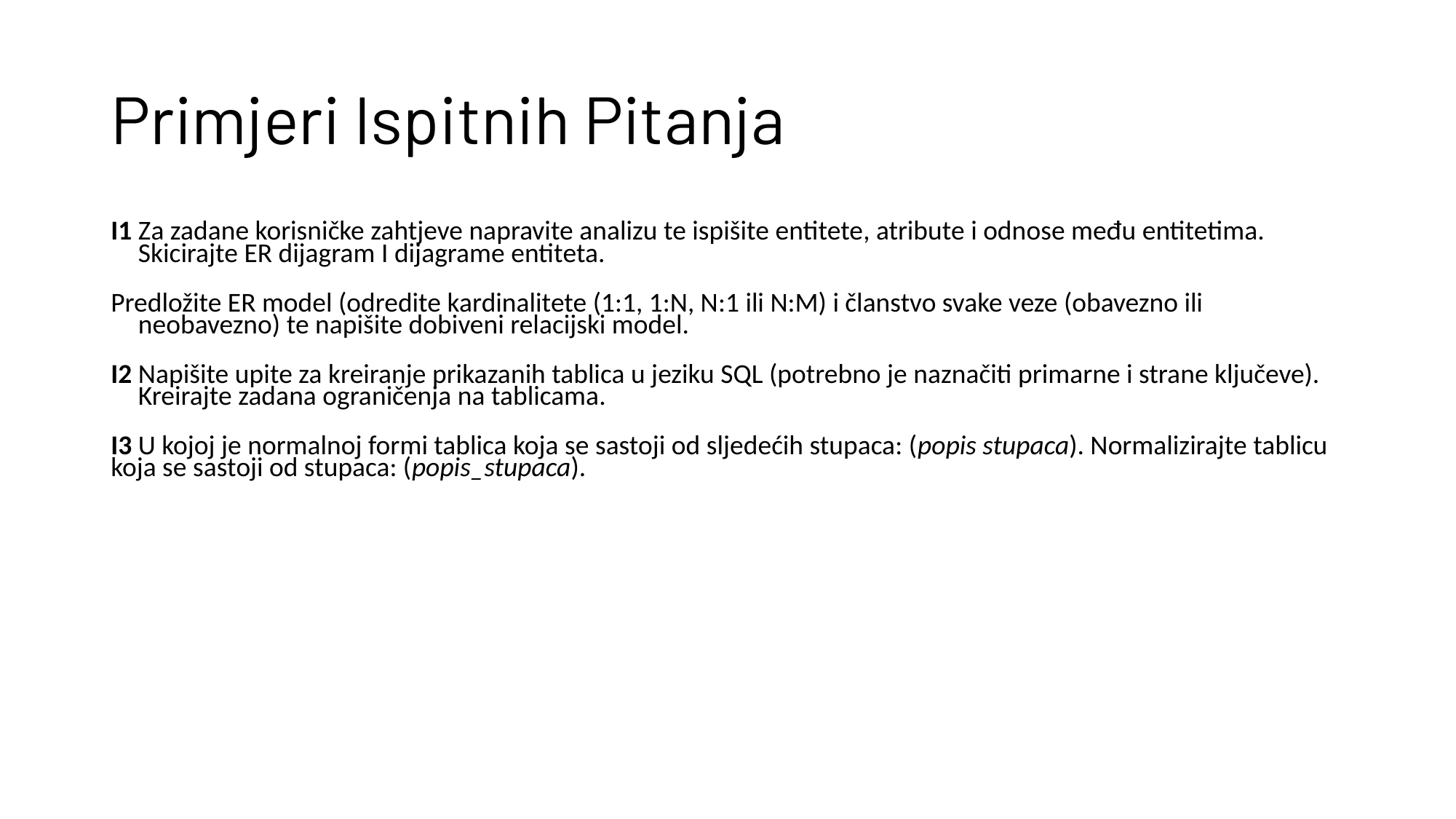

# Primjeri Ispitnih Pitanja
I1 Za zadane korisničke zahtjeve napravite analizu te ispišite entitete, atribute i odnose među entitetima. Skicirajte ER dijagram I dijagrame entiteta.
Predložite ER model (odredite kardinalitete (1:1, 1:N, N:1 ili N:M) i članstvo svake veze (obavezno ili neobavezno) te napišite dobiveni relacijski model.
I2 Napišite upite za kreiranje prikazanih tablica u jeziku SQL (potrebno je naznačiti primarne i strane ključeve). Kreirajte zadana ograničenja na tablicama.
I3 U kojoj je normalnoj formi tablica koja se sastoji od sljedećih stupaca: (popis stupaca). Normalizirajte tablicu koja se sastoji od stupaca: (popis_stupaca).